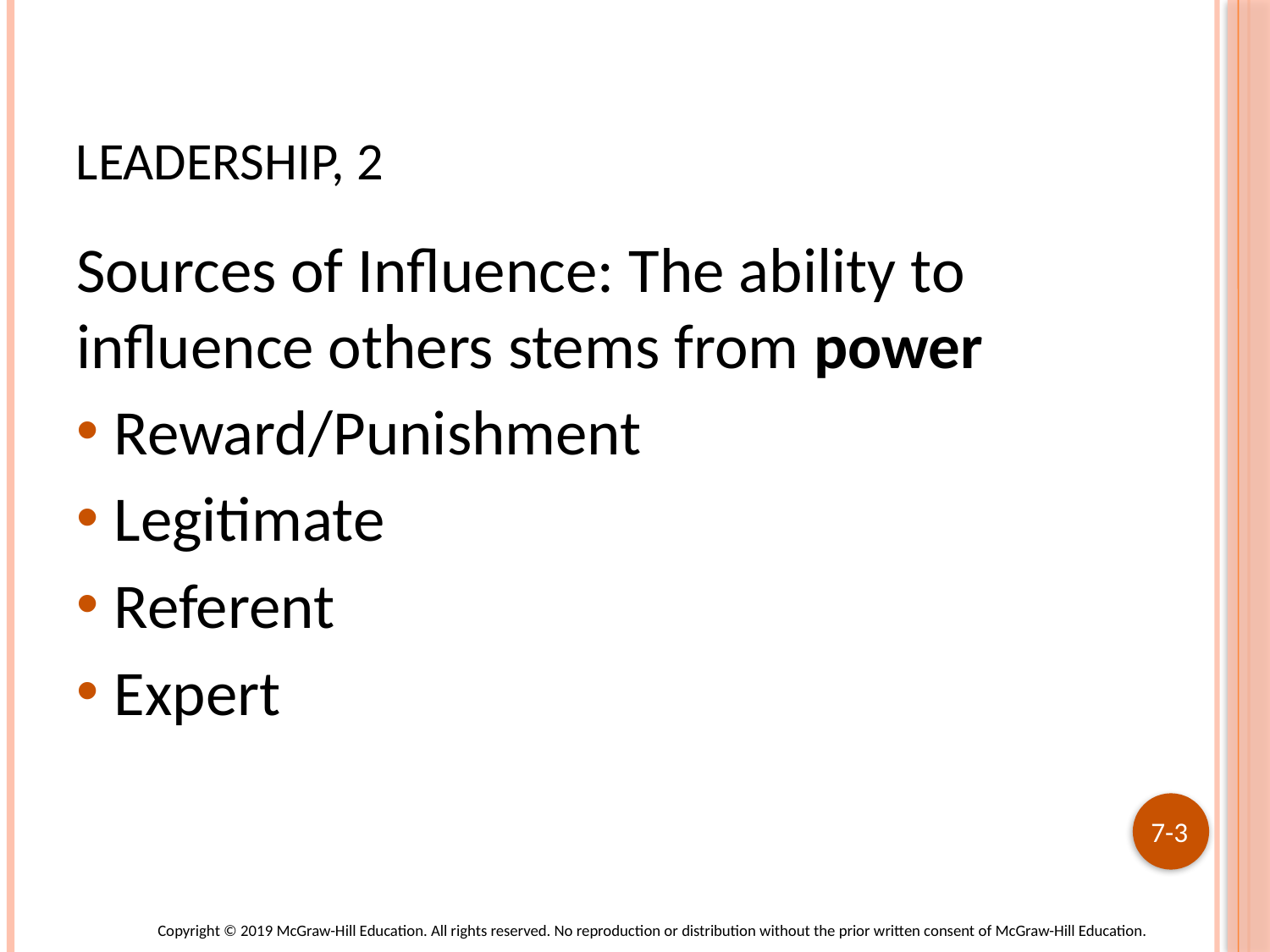

# Leadership, 2
Sources of Influence: The ability to influence others stems from power
Reward/Punishment
Legitimate
Referent
Expert